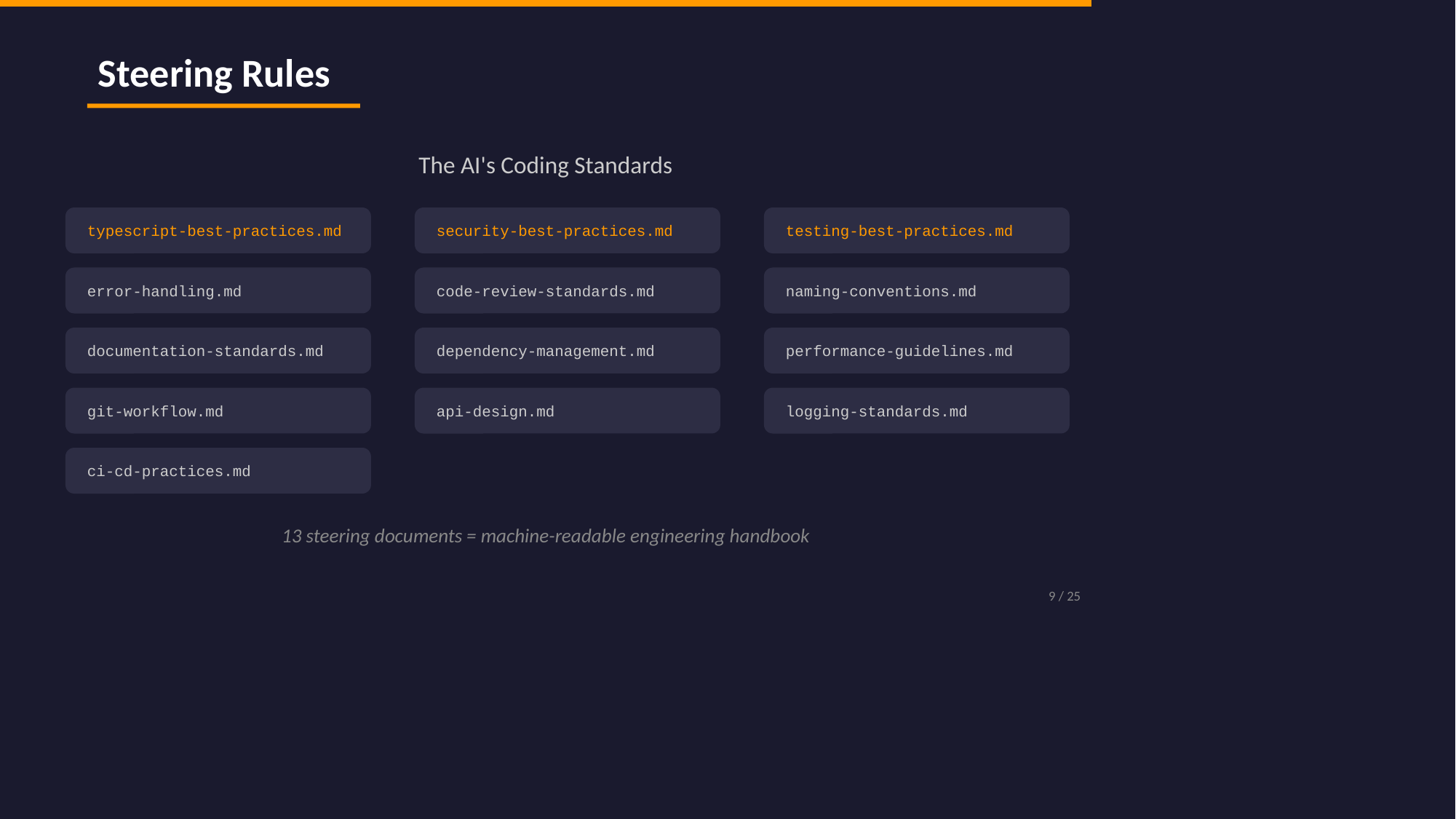

Steering Rules

The AI's Coding Standards

typescript-best-practices.md

security-best-practices.md

testing-best-practices.md

error-handling.md

code-review-standards.md

naming-conventions.md

documentation-standards.md

dependency-management.md

performance-guidelines.md

git-workflow.md

api-design.md

logging-standards.md

ci-cd-practices.md
13 steering documents = machine-readable engineering handbook
9 / 25